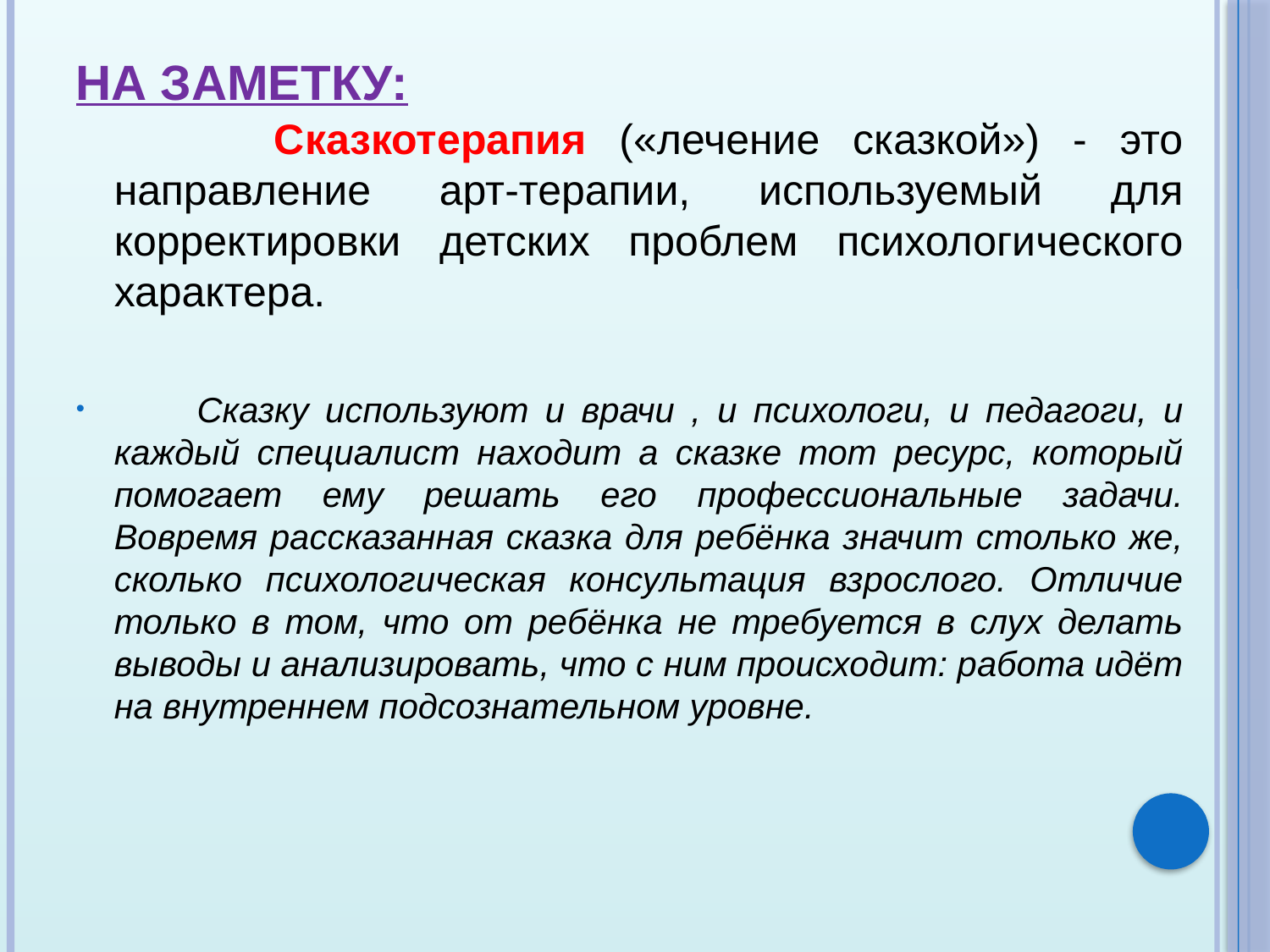

# На заметку:
      Сказкотерапия («лечение сказкой») - это направление арт-терапии, используемый для корректировки детских проблем психологического характера.

     Сказку используют и врачи , и психологи, и педагоги, и каждый специалист находит а сказке тот ресурс, который помогает ему решать его профессиональные задачи. Вовремя рассказанная сказка для ребёнка значит столько же, сколько психологическая консультация взрослого. Отличие только в том, что от ребёнка не требуется в слух делать выводы и анализировать, что с ним происходит: работа идёт на внутреннем подсознательном уровне.